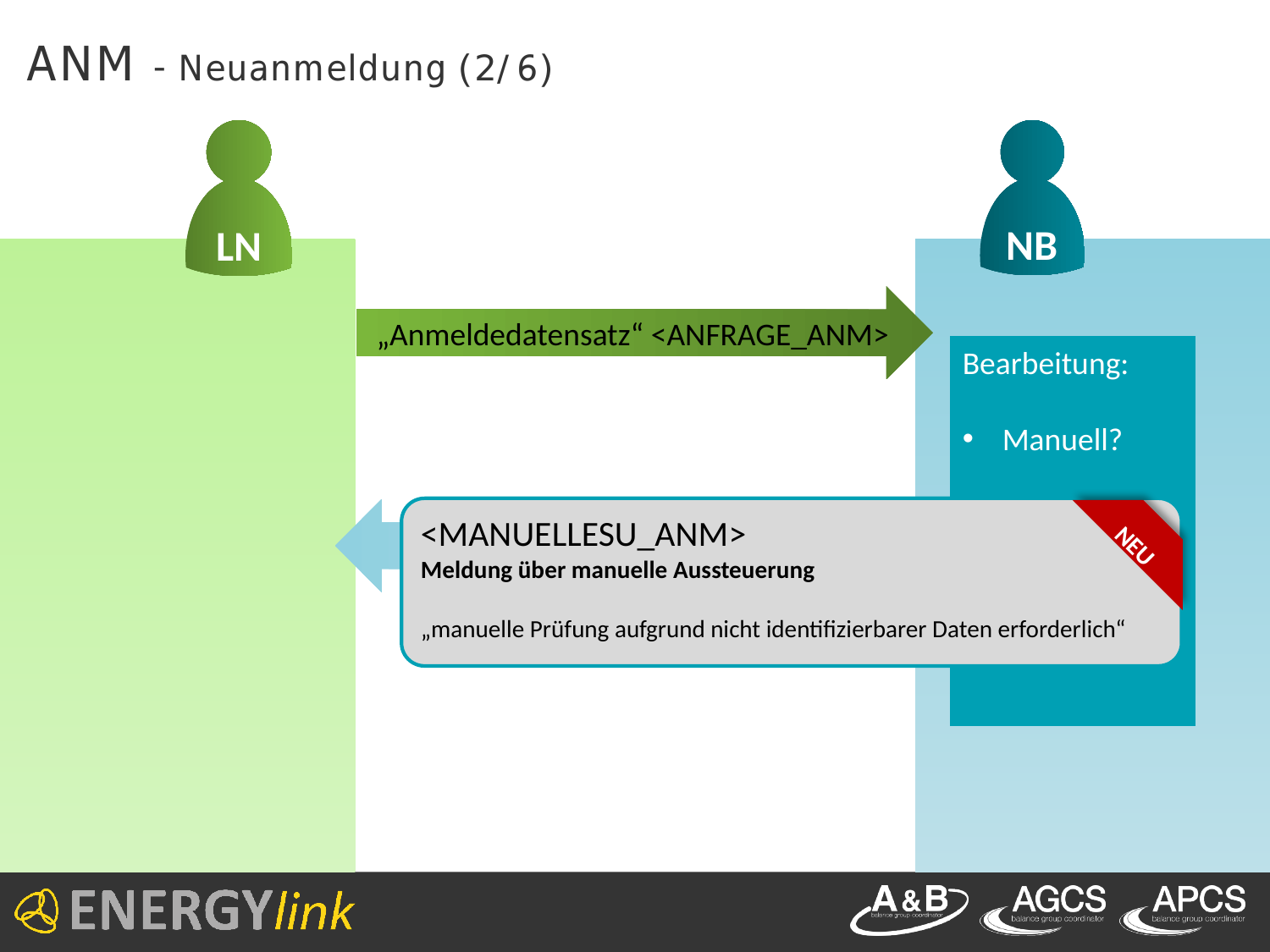

# ANM - Neuanmeldung (2/6)
LN

NB

„Anmeldedatensatz“ <ANFRAGE_ANM>
Bearbeitung:

Manuell?

<MANUELLESU_ANM>
Meldung über manuelle Aussteuerung

„manuelle Prüfung aufgrund nicht identifizierbarer Daten erforderlich“
„Info“ <MANUELLESU_ANM>
NEU